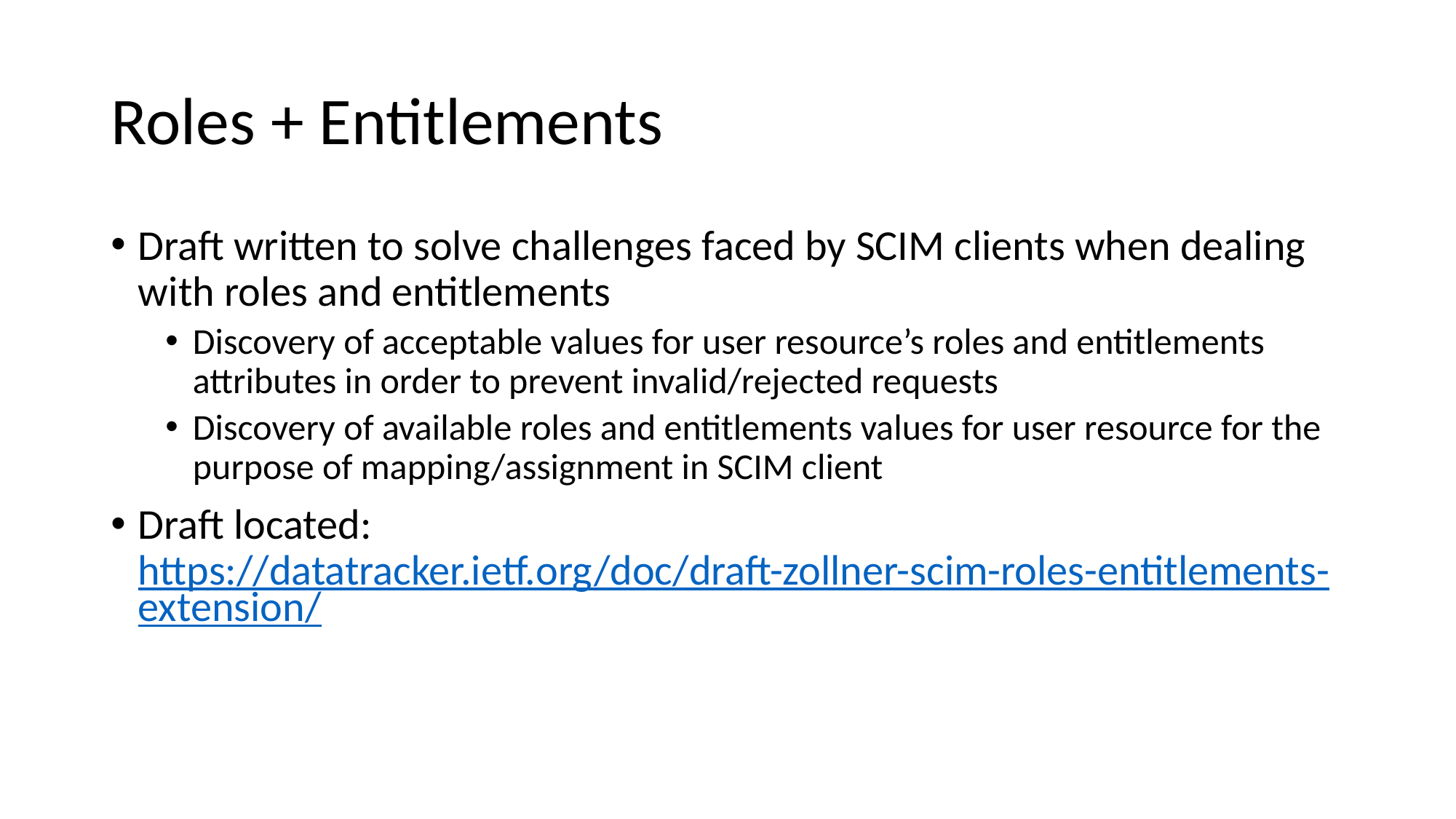

# Roles + Entitlements
Draft written to solve challenges faced by SCIM clients when dealing with roles and entitlements
Discovery of acceptable values for user resource’s roles and entitlements attributes in order to prevent invalid/rejected requests
Discovery of available roles and entitlements values for user resource for the purpose of mapping/assignment in SCIM client
Draft located: https://datatracker.ietf.org/doc/draft-zollner-scim-roles-entitlements-extension/